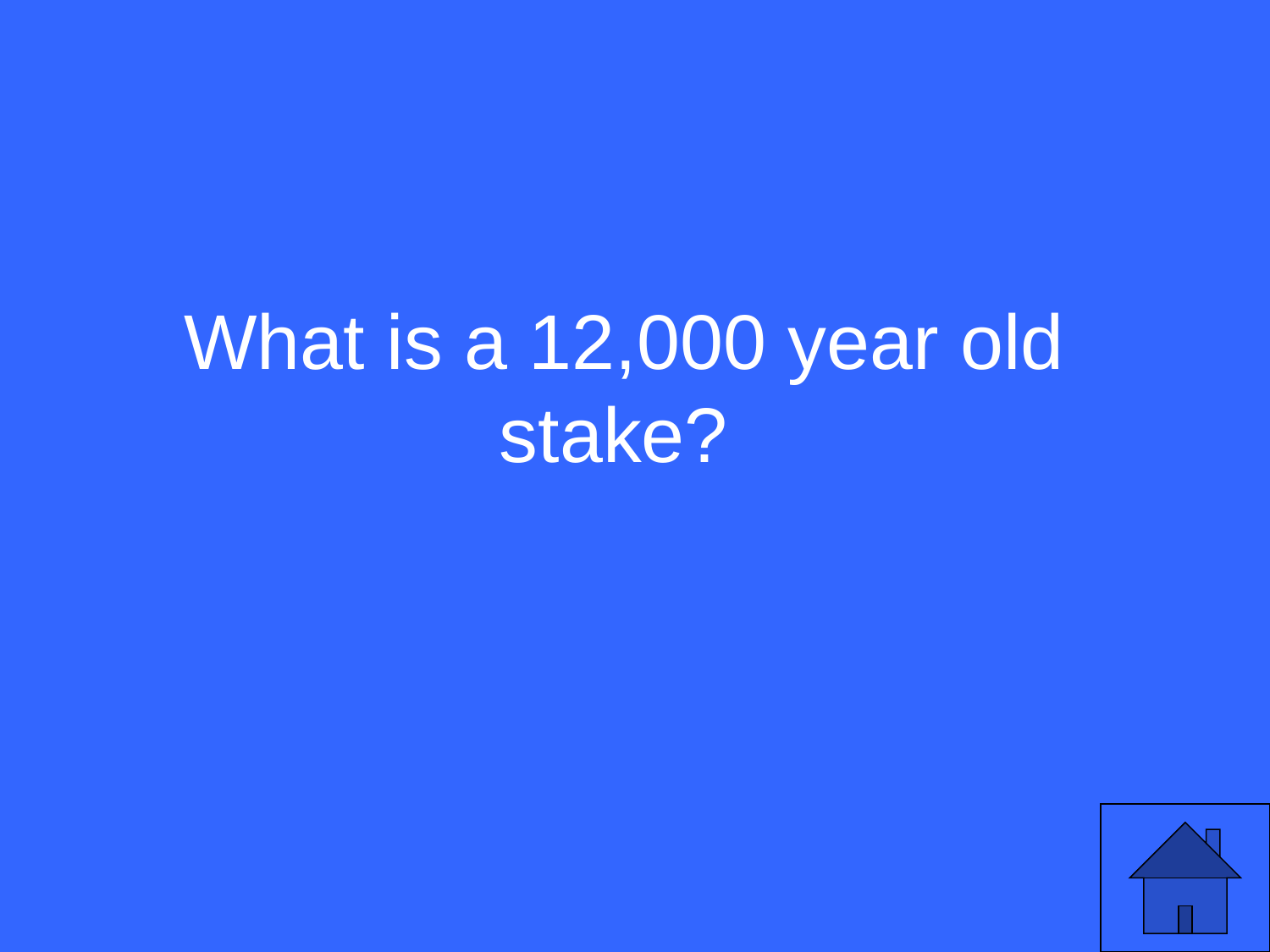

What is a 12,000 year old stake?